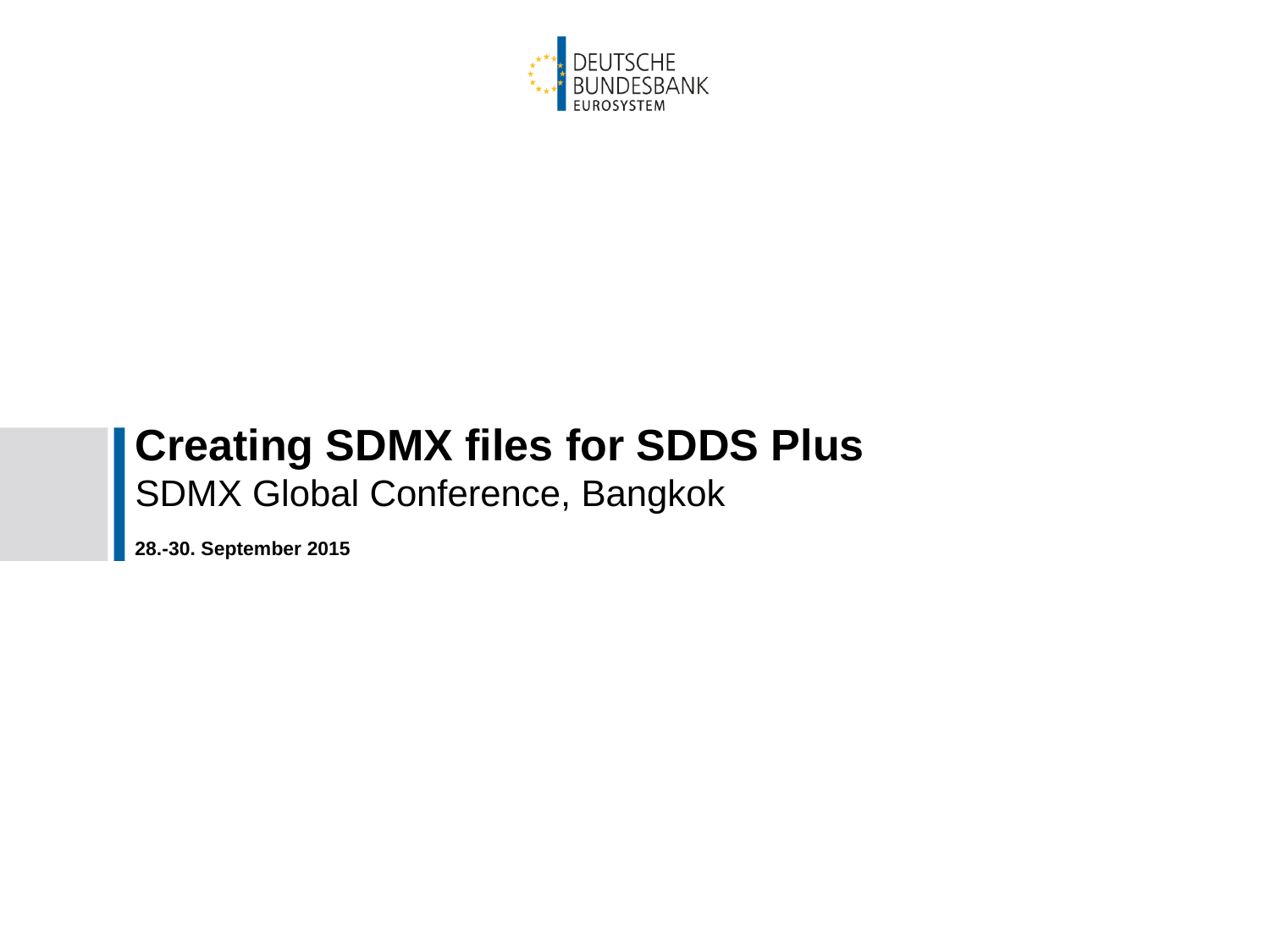

# Creating SDMX files for SDDS Plus
SDMX Global Conference, Bangkok
28.-30. September 2015